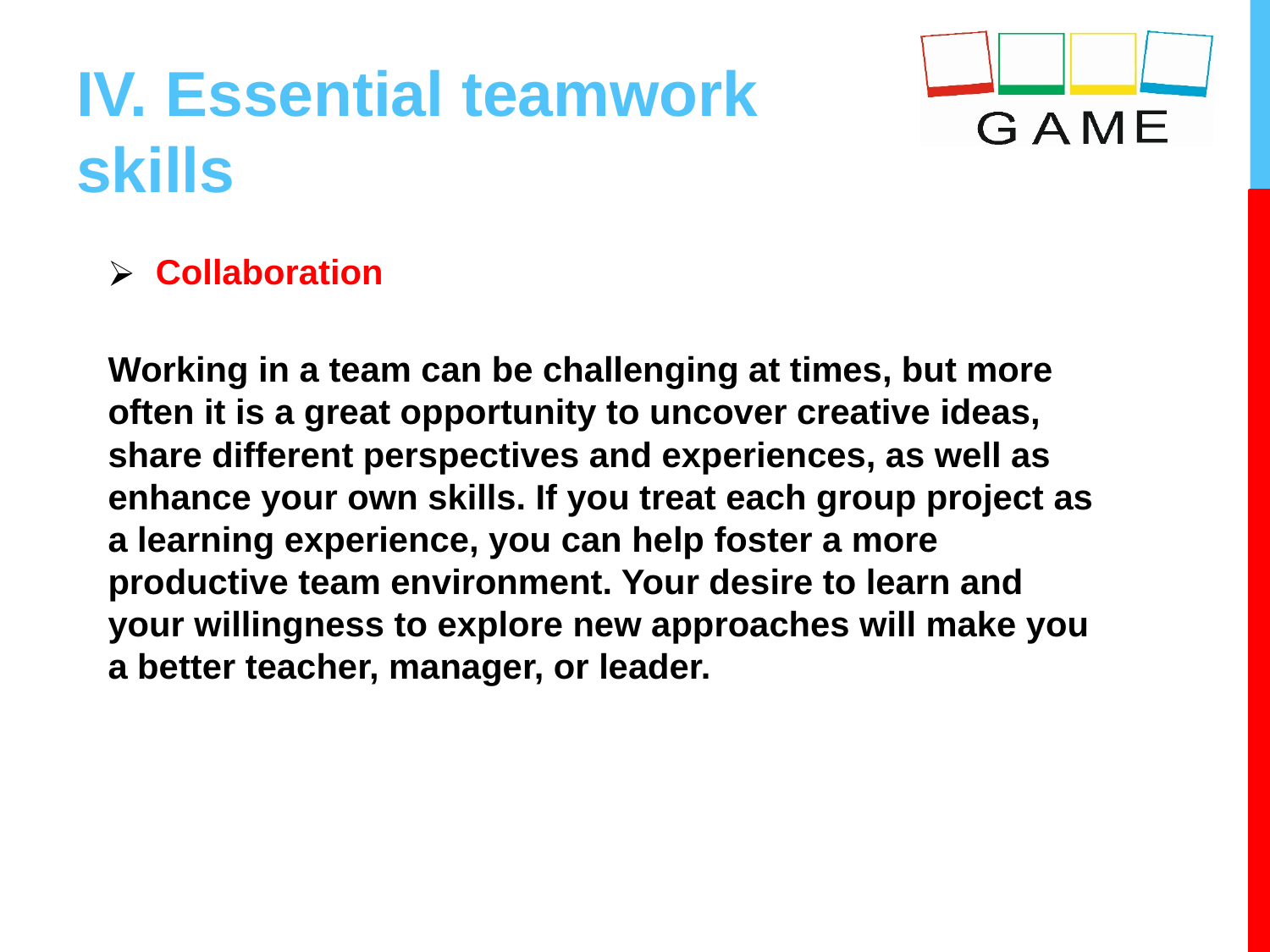

# IV. Essential teamwork skills
Collaboration

Working in a team can be challenging at times, but more often it is a great opportunity to uncover creative ideas, share different perspectives and experiences, as well as enhance your own skills. If you treat each group project as a learning experience, you can help foster a more productive team environment. Your desire to learn and your willingness to explore new approaches will make you a better teacher, manager, or leader.